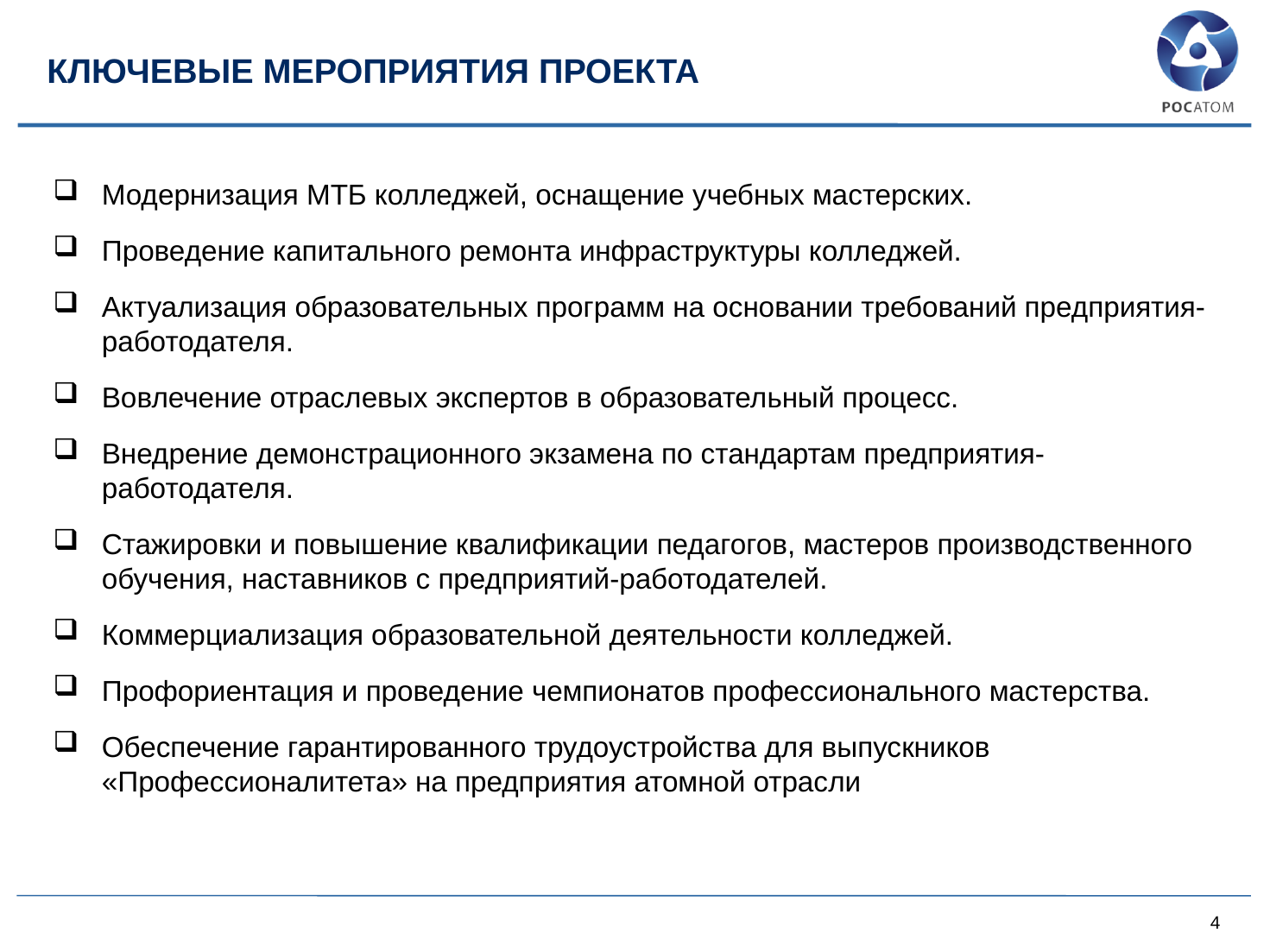

# КЛЮЧЕВЫЕ МЕРОПРИЯТИЯ ПРОЕКТА
Модернизация МТБ колледжей, оснащение учебных мастерских.
Проведение капитального ремонта инфраструктуры колледжей.
Актуализация образовательных программ на основании требований предприятия-работодателя.
Вовлечение отраслевых экспертов в образовательный процесс.
Внедрение демонстрационного экзамена по стандартам предприятия-работодателя.
Стажировки и повышение квалификации педагогов, мастеров производственного обучения, наставников с предприятий-работодателей.
Коммерциализация образовательной деятельности колледжей.
Профориентация и проведение чемпионатов профессионального мастерства.
Обеспечение гарантированного трудоустройства для выпускников «Профессионалитета» на предприятия атомной отрасли